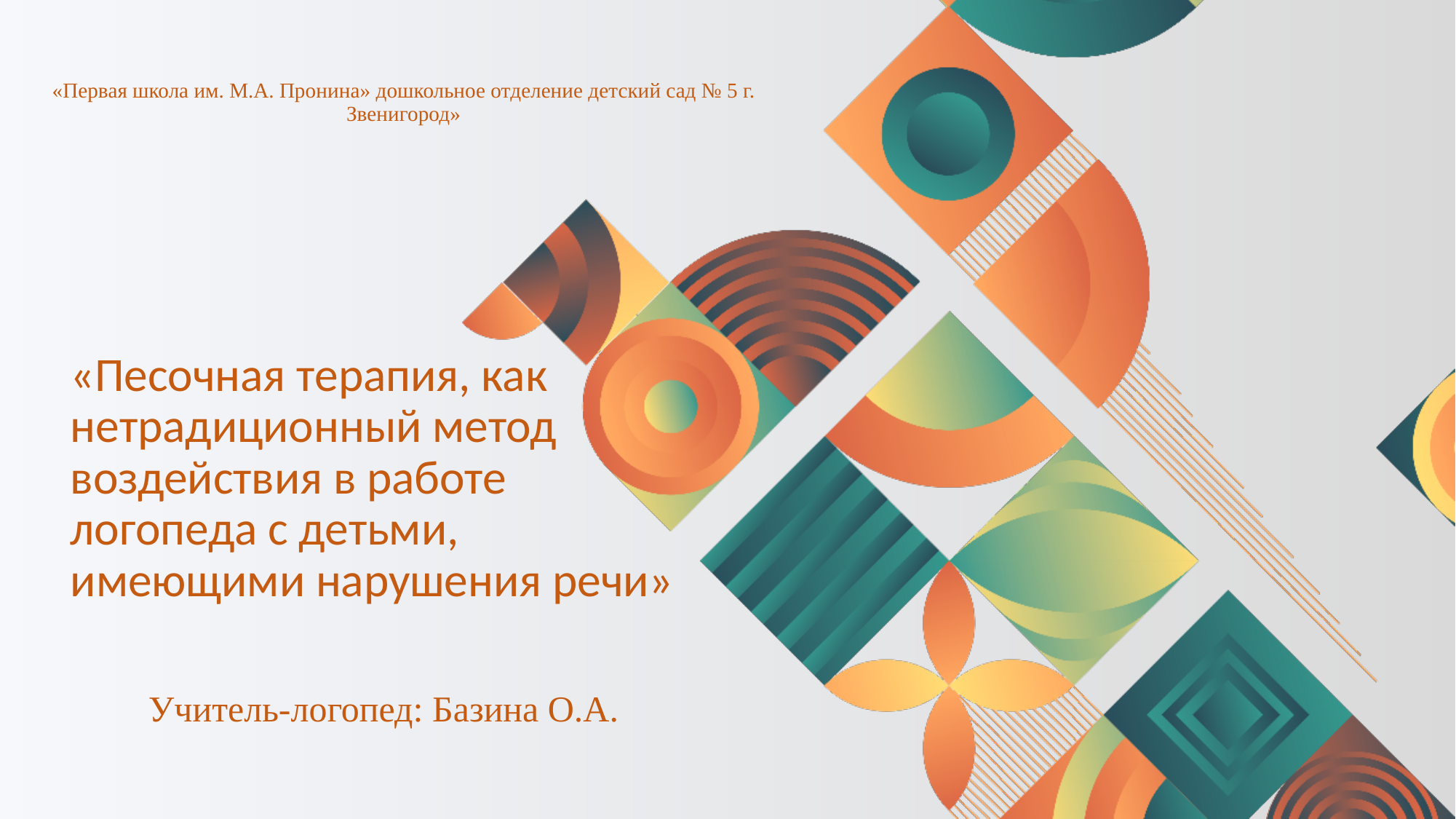

«Первая школа им. М.А. Пронина» дошкольное отделение детский сад № 5 г. Звенигород»
# «Песочная терапия, как нетрадиционный метод воздействия в работе логопеда с детьми, имеющими нарушения речи»
Учитель-логопед: Базина О.А.